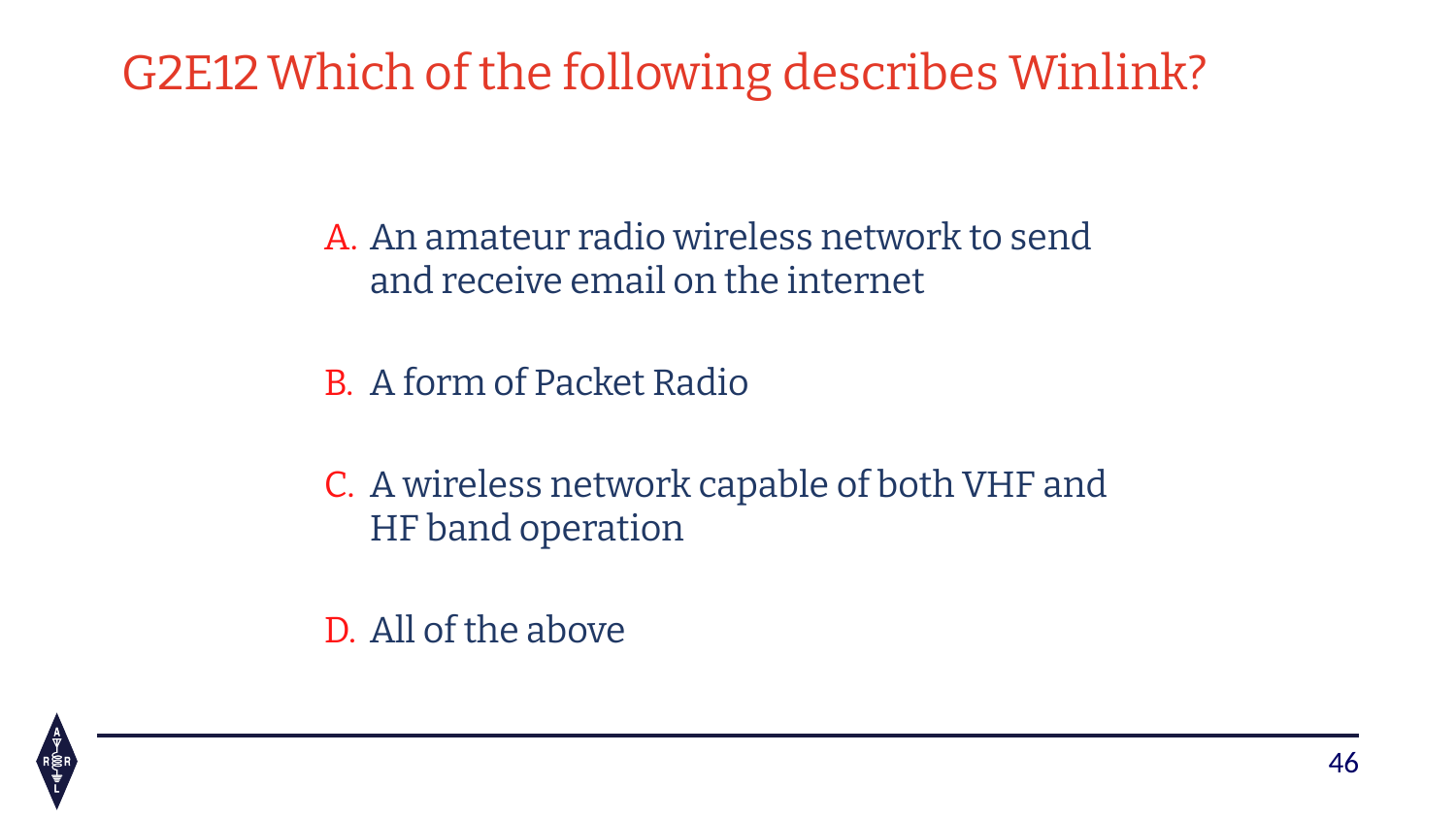

# G2E12	Which of the following describes Winlink?

An amateur radio wireless network to send and receive email on the internet

A form of Packet Radio

A wireless network capable of both VHF and HF band operation

All of the above
46